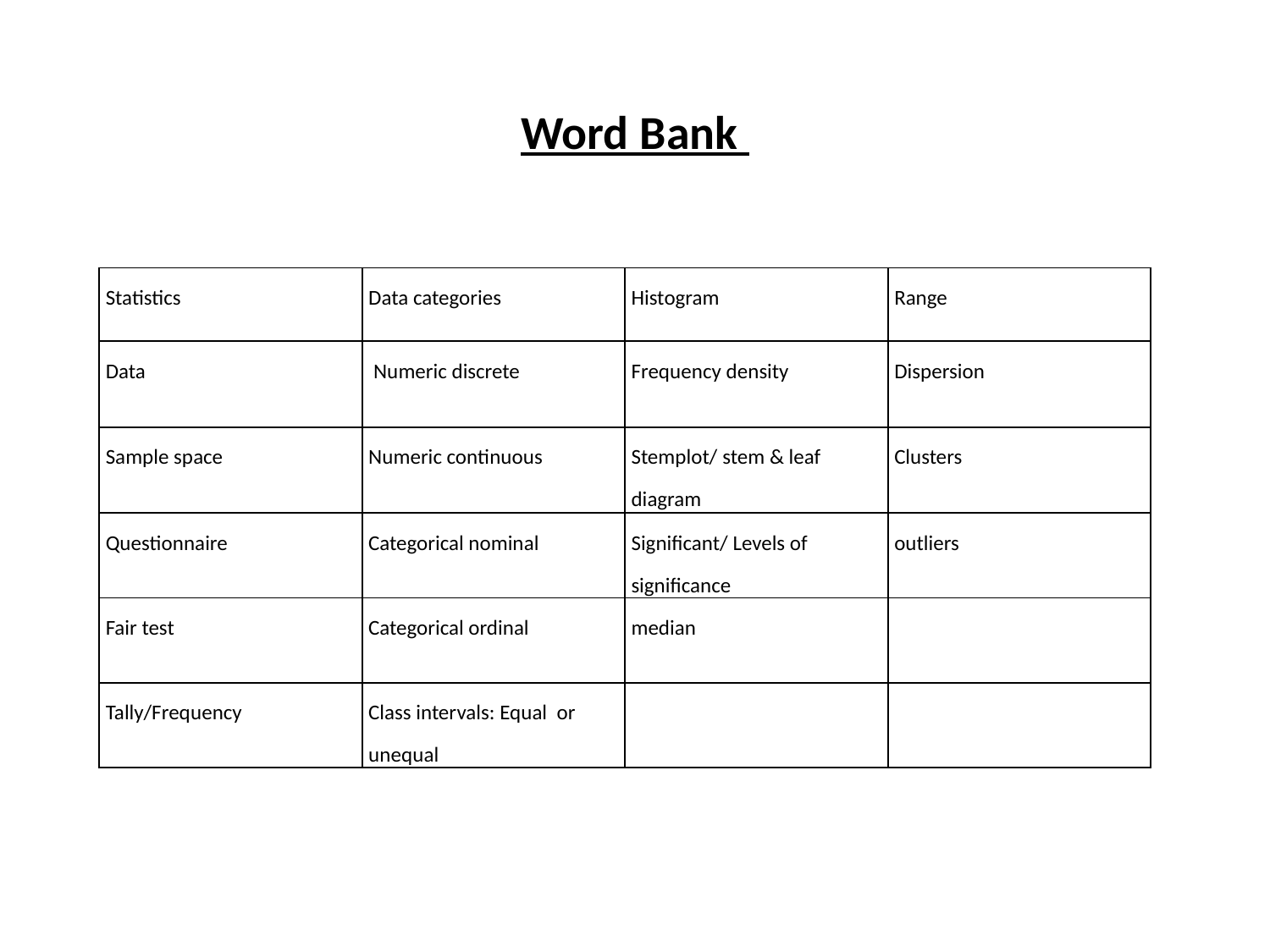

# Word Bank
| Statistics | Data categories | Histogram | Range |
| --- | --- | --- | --- |
| Data | Numeric discrete | Frequency density | Dispersion |
| Sample space | Numeric continuous | Stemplot/ stem & leaf diagram | Clusters |
| Questionnaire | Categorical nominal | Significant/ Levels of significance | outliers |
| Fair test | Categorical ordinal | median |  |
| Tally/Frequency | Class intervals: Equal or unequal |  |  |